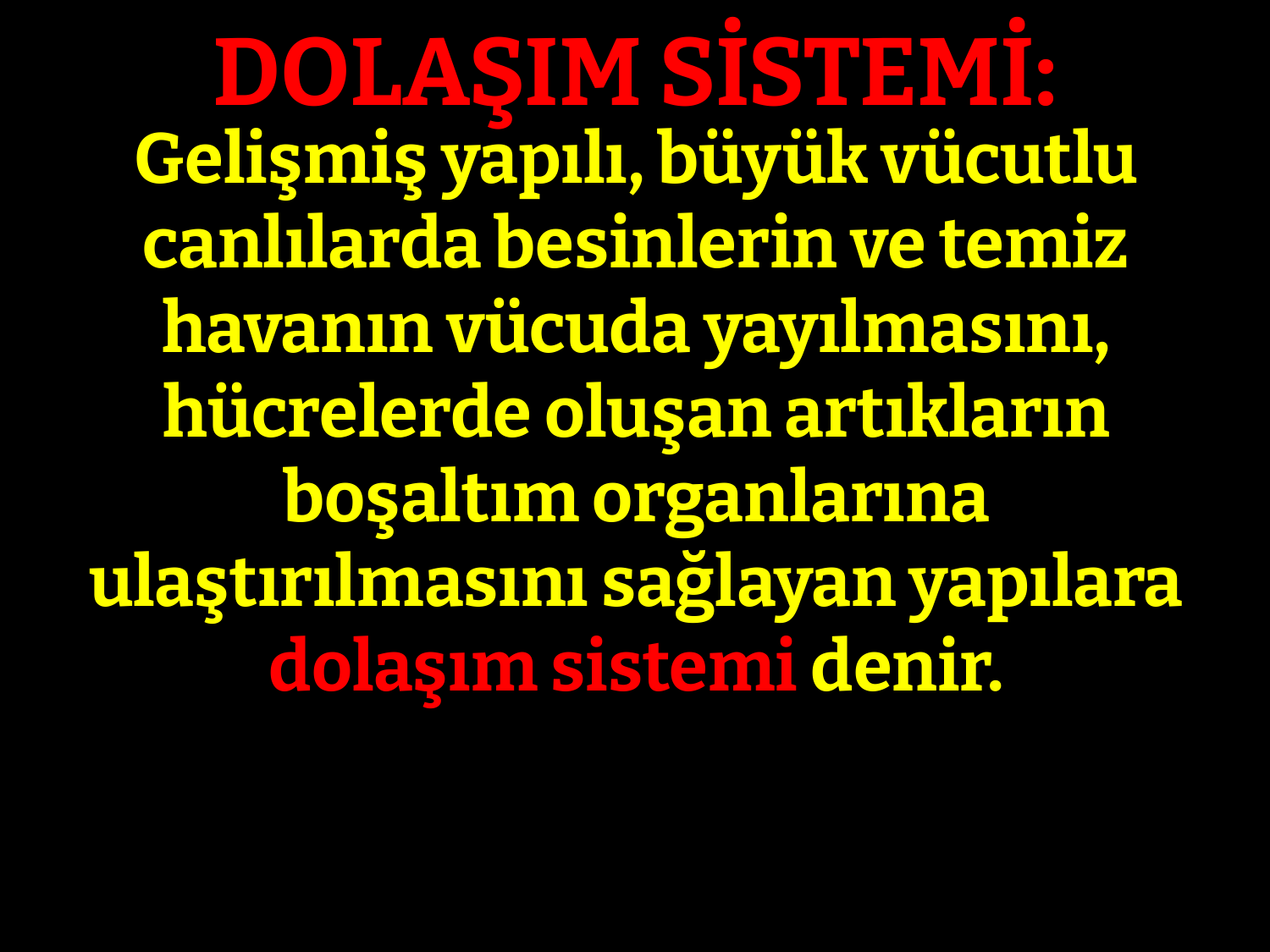

DOLAŞIM SİSTEMİ:
Gelişmiş yapılı, büyük vücutlu canlılarda besinlerin ve temiz havanın vücuda yayılmasını, hücrelerde oluşan artıkların boşaltım organlarına ulaştırılmasını sağlayan yapılara dolaşım sistemi denir.

#